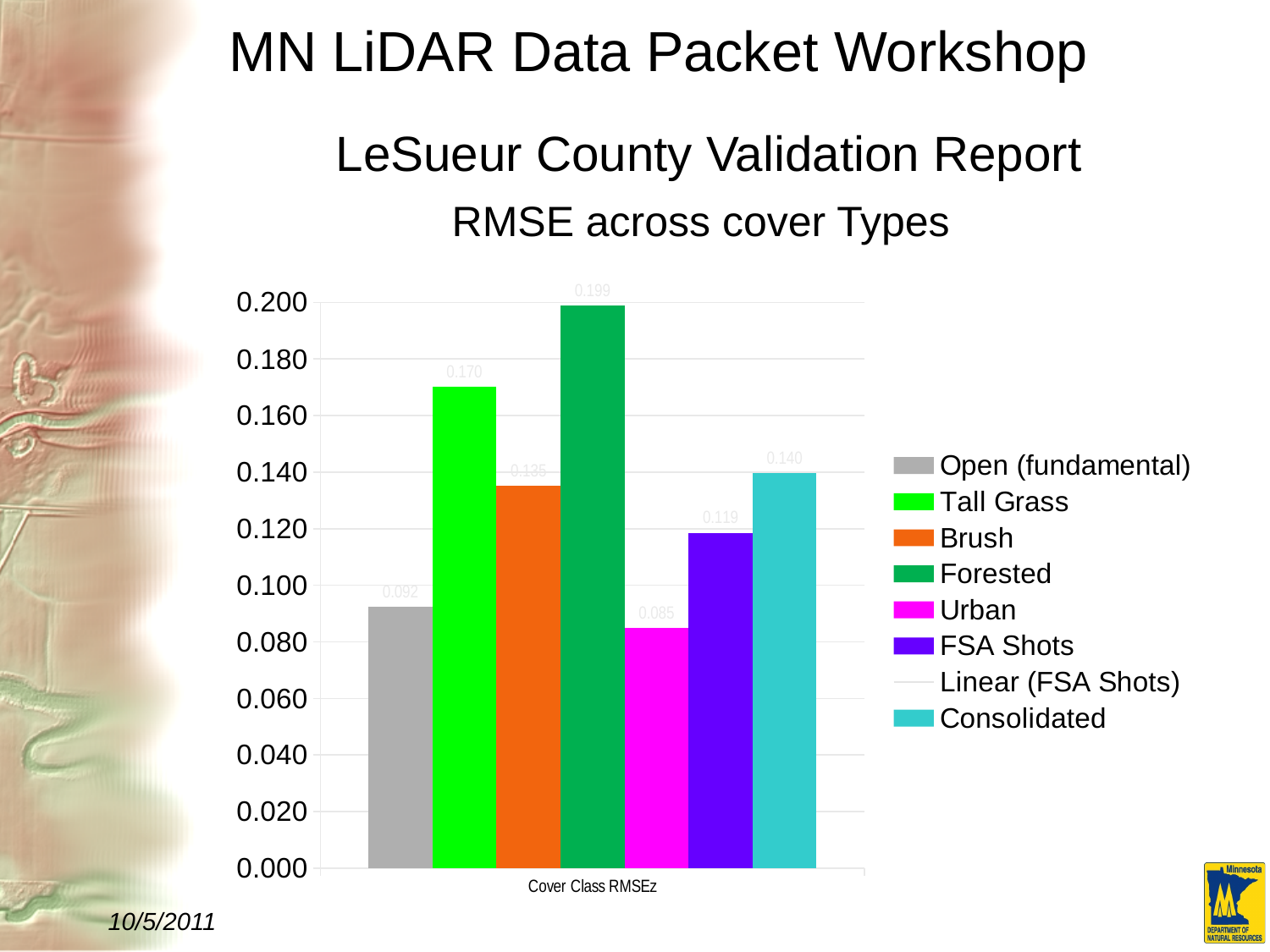

# MN LiDAR Data Packet Workshop
LeSueur County Validation Report
RMSE across cover Types

### Chart

| Category |  |  |  |  |  |  |  |
|---|---|---|---|---|---|---|---|
| Cover Class RMSEz | 0.09236825611021413 | 0.1701021365007122 | 0.1351412516396619 | 0.19894094601161477 | 0.08480359662184501 | 0.11856221995222611 | 0.13975625209628392 |
10/5/2011